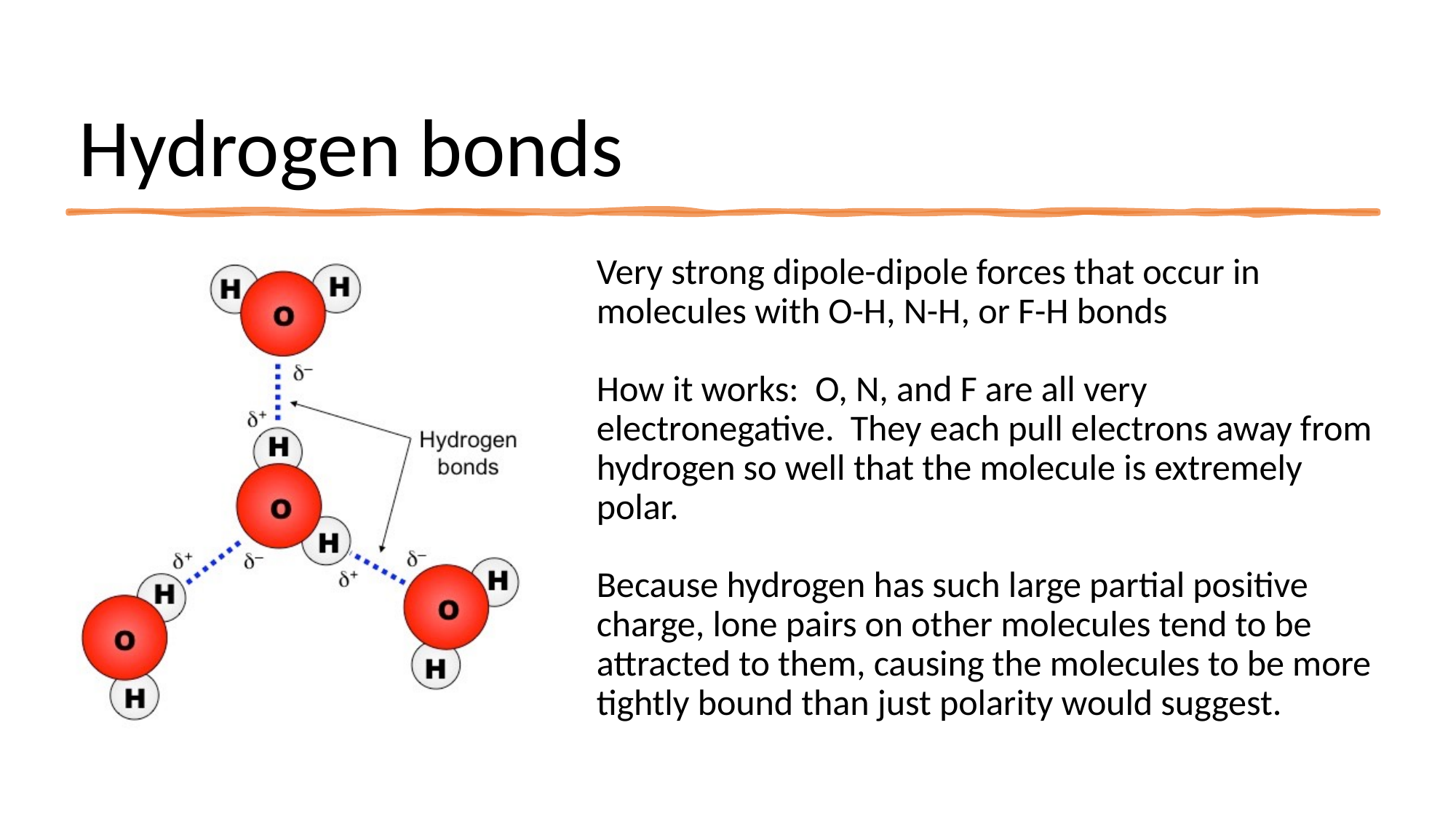

# Hydrogen bonds

Very strong dipole-dipole forces that occur in molecules with O-H, N-H, or F-H bonds

How it works:  O, N, and F are all very electronegative.  They each pull electrons away from hydrogen so well that the molecule is extremely polar.

Because hydrogen has such large partial positive charge, lone pairs on other molecules tend to be attracted to them, causing the molecules to be more tightly bound than just polarity would suggest.